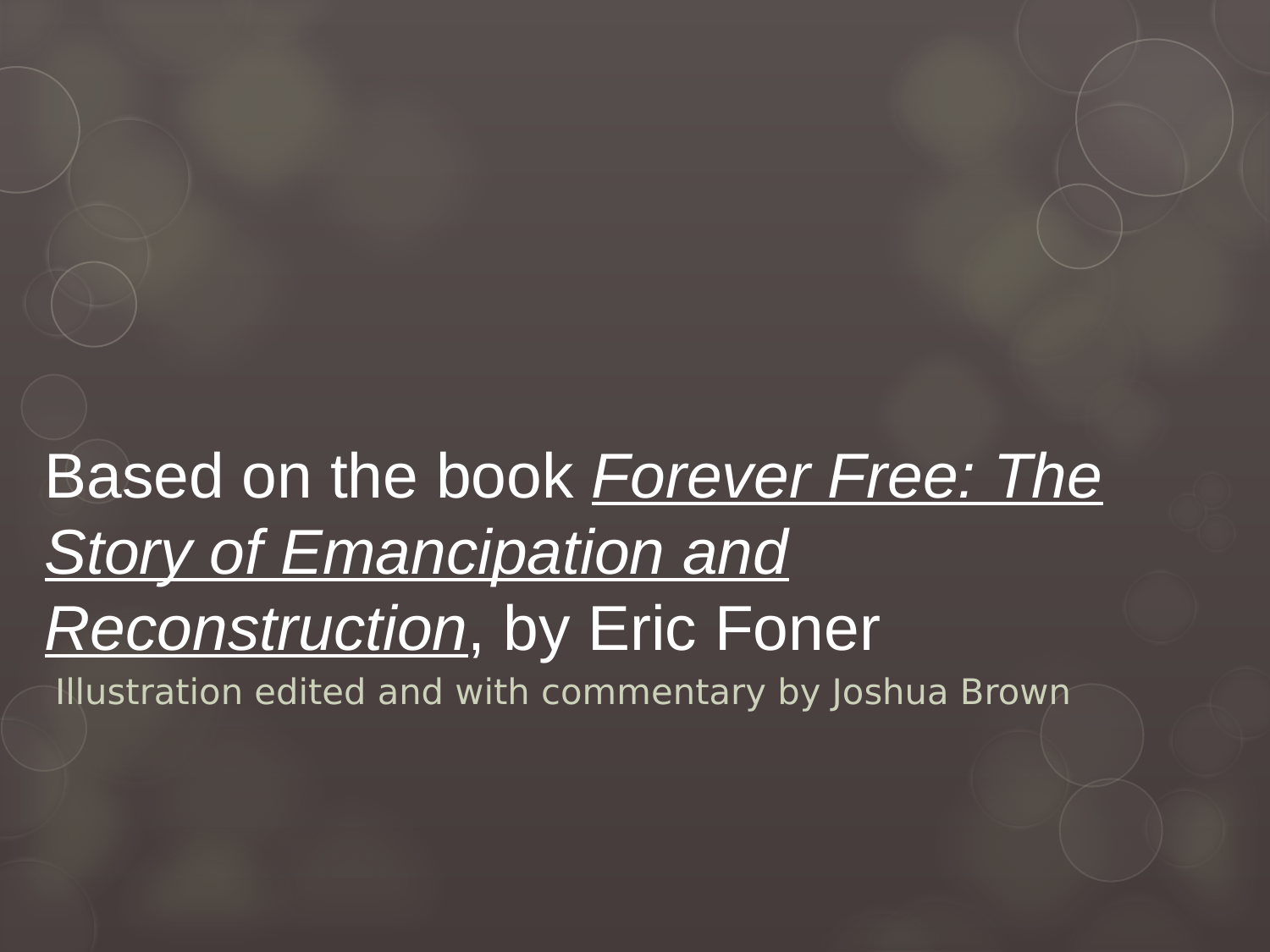

# Based on the book Forever Free: The Story of Emancipation and Reconstruction, by Eric Foner
Illustration edited and with commentary by Joshua Brown